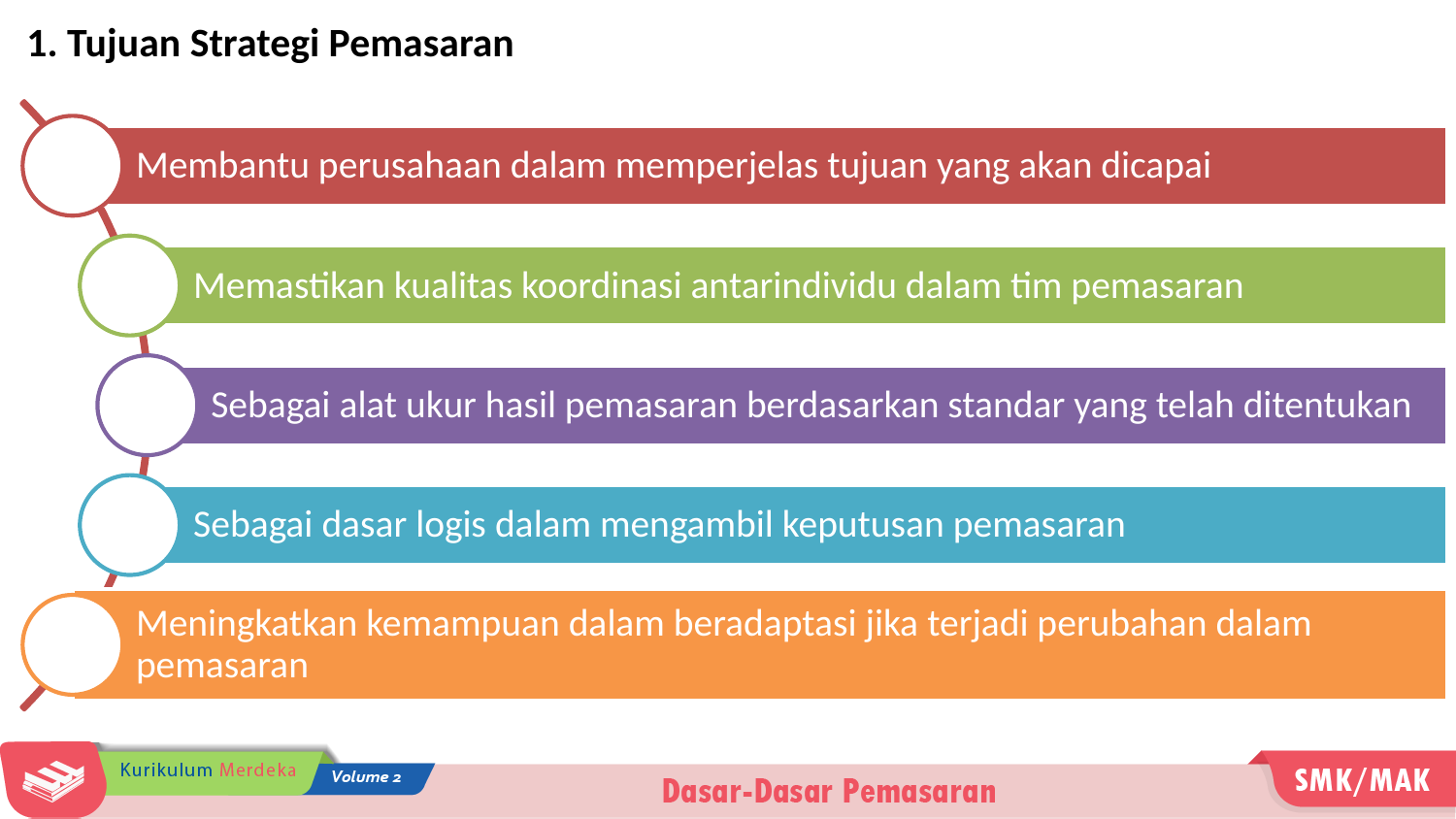

1. Tujuan Strategi Pemasaran
Membantu perusahaan dalam memperjelas tujuan yang akan dicapai
Memastikan kualitas koordinasi antarindividu dalam tim pemasaran
Sebagai alat ukur hasil pemasaran berdasarkan standar yang telah ditentukan
Sebagai dasar logis dalam mengambil keputusan pemasaran
Meningkatkan kemampuan dalam beradaptasi jika terjadi perubahan dalam pemasaran